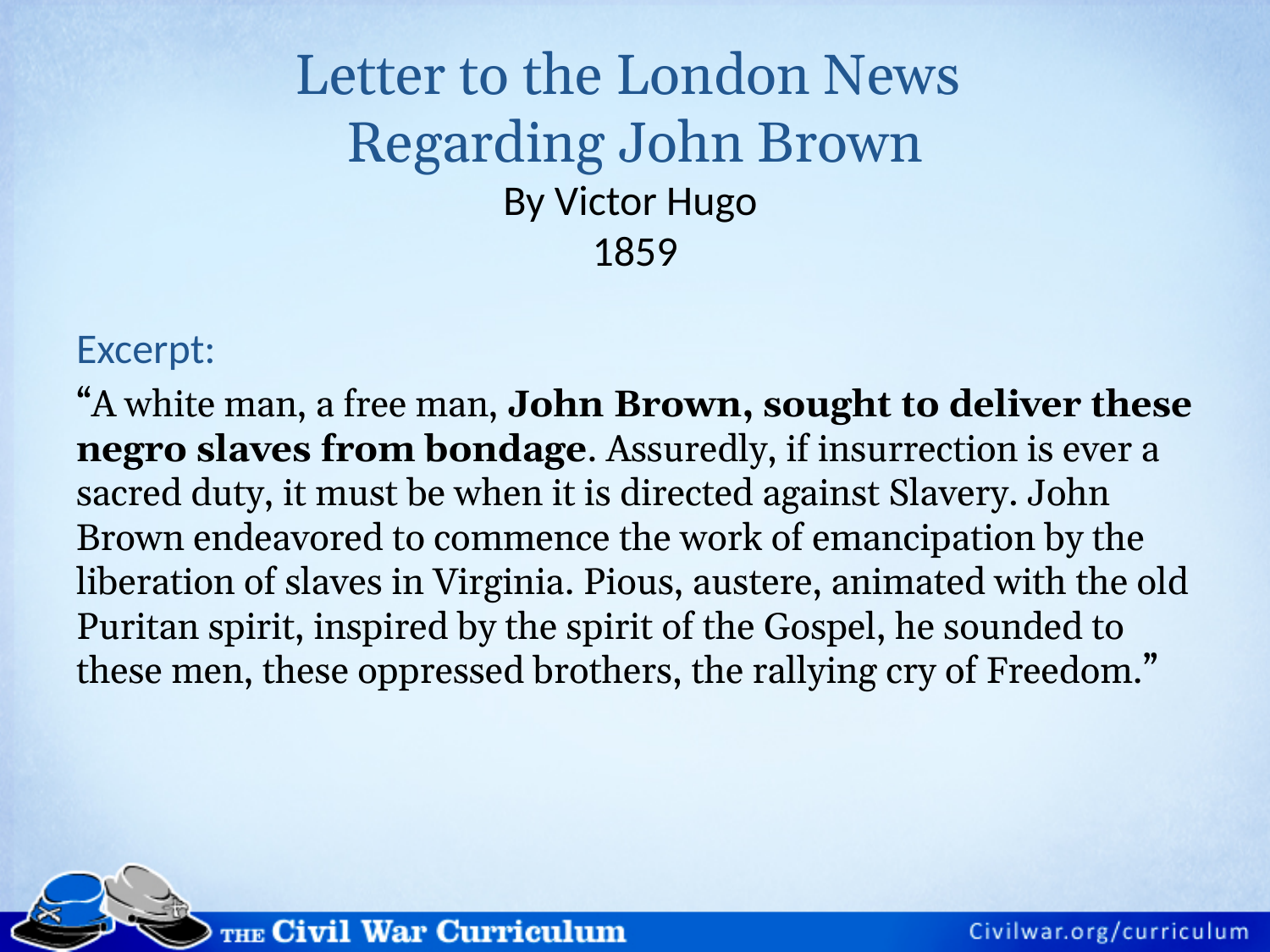

# Letter to the London News Regarding John Brown By Victor Hugo 1859
Excerpt:
“A white man, a free man, John Brown, sought to deliver these negro slaves from bondage. Assuredly, if insurrection is ever a sacred duty, it must be when it is directed against Slavery. John Brown endeavored to commence the work of emancipation by the liberation of slaves in Virginia. Pious, austere, animated with the old Puritan spirit, inspired by the spirit of the Gospel, he sounded to these men, these oppressed brothers, the rallying cry of Freedom.”